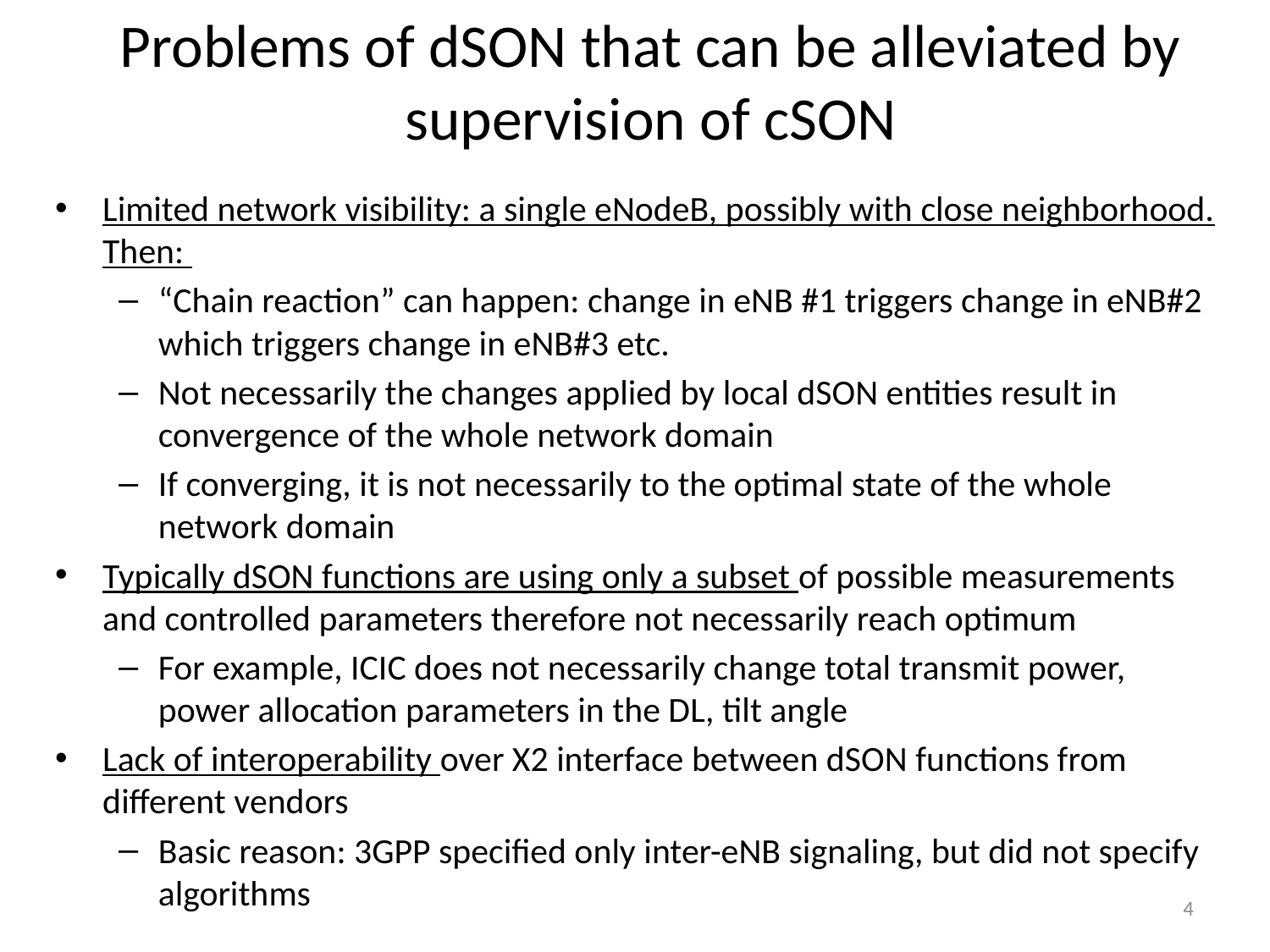

# Problems of dSON that can be alleviated by supervision of cSON
Limited network visibility: a single eNodeB, possibly with close neighborhood. Then:
“Chain reaction” can happen: change in eNB #1 triggers change in eNB#2 which triggers change in eNB#3 etc.
Not necessarily the changes applied by local dSON entities result in convergence of the whole network domain
If converging, it is not necessarily to the optimal state of the whole network domain
Typically dSON functions are using only a subset of possible measurements and controlled parameters therefore not necessarily reach optimum
For example, ICIC does not necessarily change total transmit power, power allocation parameters in the DL, tilt angle
Lack of interoperability over X2 interface between dSON functions from different vendors
Basic reason: 3GPP specified only inter-eNB signaling, but did not specify algorithms

4